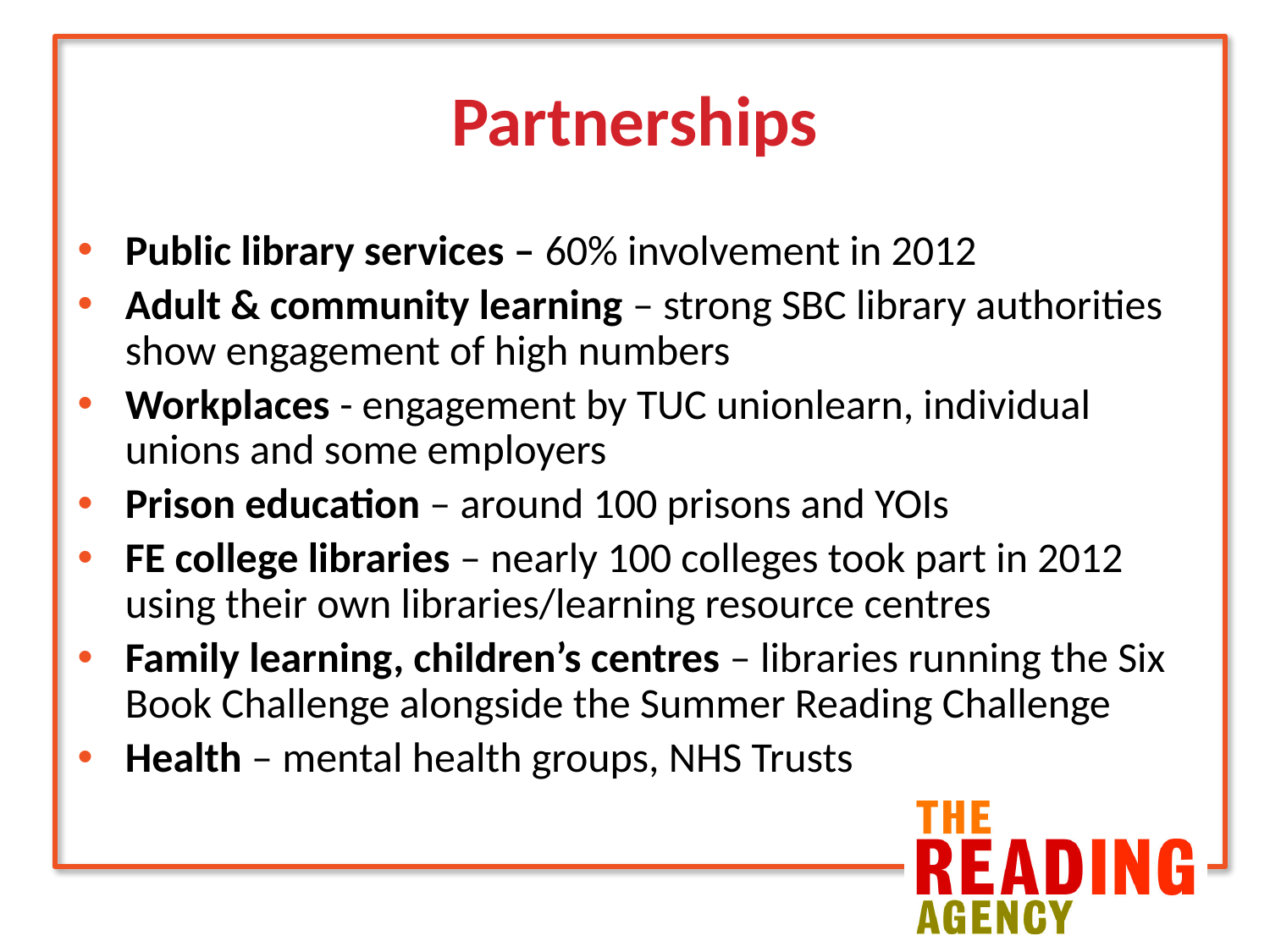

# Partnerships
Public library services – 60% involvement in 2012
Adult & community learning – strong SBC library authorities show engagement of high numbers
Workplaces - engagement by TUC unionlearn, individual unions and some employers
Prison education – around 100 prisons and YOIs
FE college libraries – nearly 100 colleges took part in 2012 using their own libraries/learning resource centres
Family learning, children’s centres – libraries running the Six Book Challenge alongside the Summer Reading Challenge
Health – mental health groups, NHS Trusts